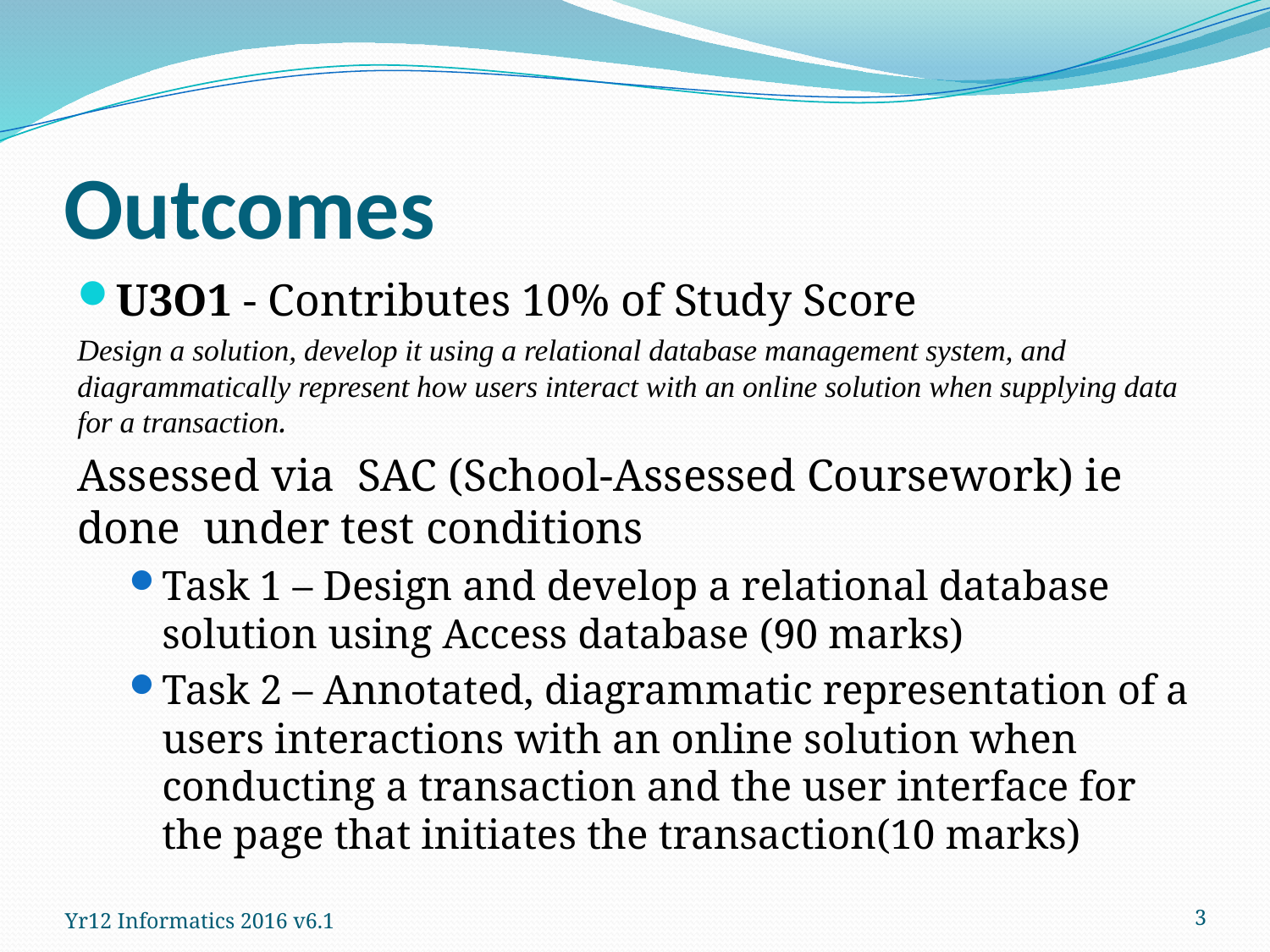

# Outcomes
U3O1 - Contributes 10% of Study Score
Design a solution, develop it using a relational database management system, and diagrammatically represent how users interact with an online solution when supplying data for a transaction.
Assessed via  SAC (School-Assessed Coursework) ie done  under test conditions
Task 1 – Design and develop a relational database solution using Access database (90 marks)
Task 2 – Annotated, diagrammatic representation of a users interactions with an online solution when conducting a transaction and the user interface for the page that initiates the transaction(10 marks)

3
Yr12 Informatics 2016 v6.1